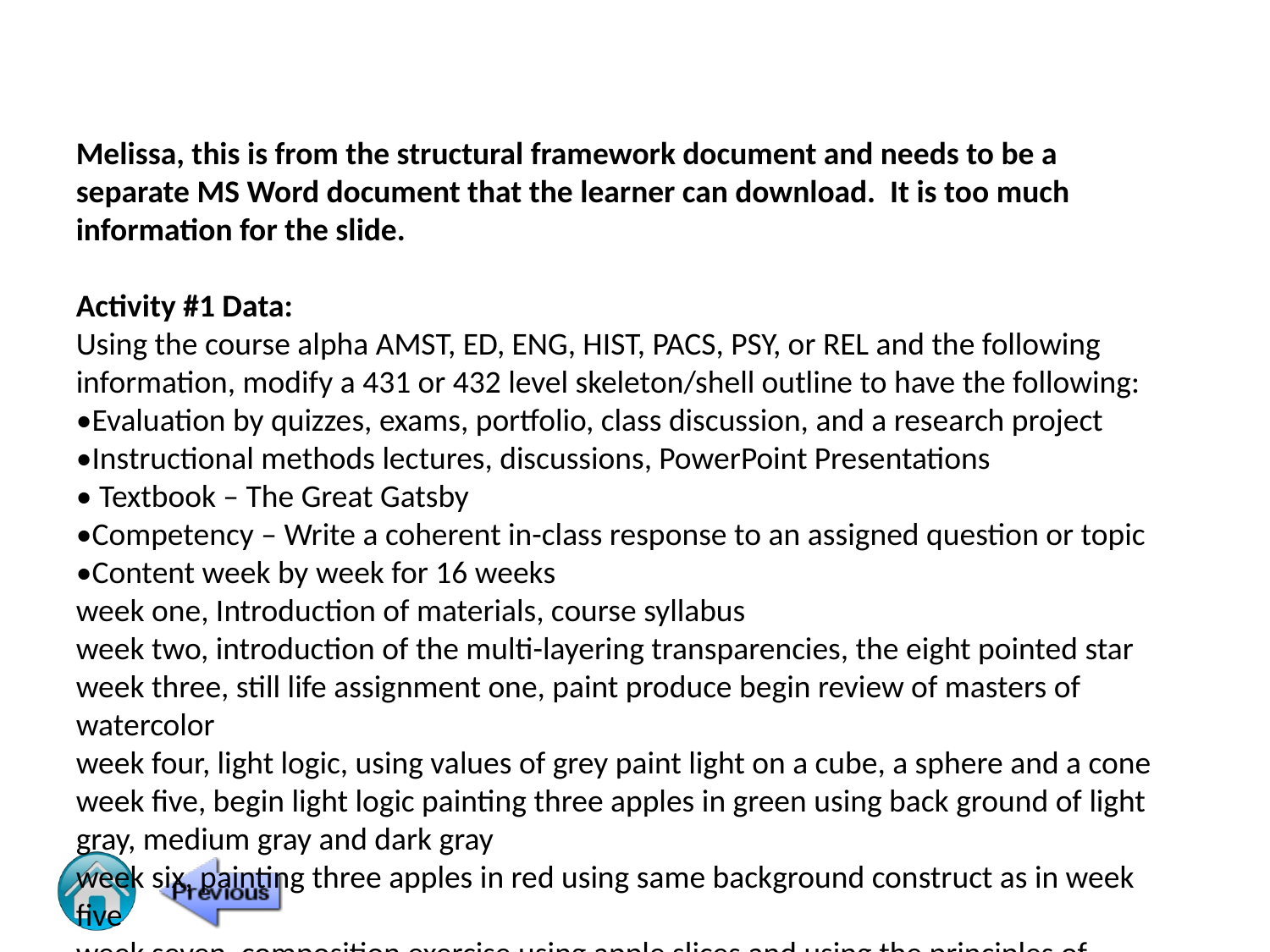

Melissa, this is from the structural framework document and needs to be a separate MS Word document that the learner can download.  It is too much information for the slide.

Activity #1 Data:
Using the course alpha AMST, ED, ENG, HIST, PACS, PSY, or REL and the following information, modify a 431 or 432 level skeleton/shell outline to have the following:
•Evaluation by quizzes, exams, portfolio, class discussion, and a research project
•Instructional methods lectures, discussions, PowerPoint Presentations
• Textbook – The Great Gatsby
•Competency – Write a coherent in-class response to an assigned question or topic
•Content week by week for 16 weeks
week one, Introduction of materials, course syllabus
week two, introduction of the multi-layering transparencies, the eight pointed star
week three, still life assignment one, paint produce begin review of masters of watercolor
week four, light logic, using values of grey paint light on a cube, a sphere and a cone
week five, begin light logic painting three apples in green using back ground of light gray, medium gray and dark gray
week six, painting three apples in red using same background construct as in week five
week seven, composition exercise using apple slices and using the principles of visual art shape, value and texture
week eight, same exercise using other produce, radish, eggplant, onions, and so on
week nine, color chart understanding, color pyramids
week ten, secondary color chart
week eleven, begin floral study, primary colors
week twelve, floral study using secondary colors
week thirteen, analogous color matrix
week fourteen, begin landscape unit, vista looking out over the ocean, including atmospheric perspective and horizon line.
week fifteen, landscape fieldtrip
•Gen Ed - Thinking/Inquiry - Make effective decisions with intellectual integrity to solve problems and/or achieve goals utilizing the skills of
critical thinking, creative thinking, information literacy, and quantitative/symbolic reasoning.
Communication - Ethically compose and convey creative and critical perspectives to an intended audience using visual, oral, written, social, and other forms of communication.
•Prerequisite – ENG 100, Rec. Prep. MATH 100
•Catalog Title – Art Outline for Testing Purposes II,  Banner title – art testing II
•1.5 hours lecture per week, max enrollment 25
•Description - ALPHA number is a test course for training purposes only.